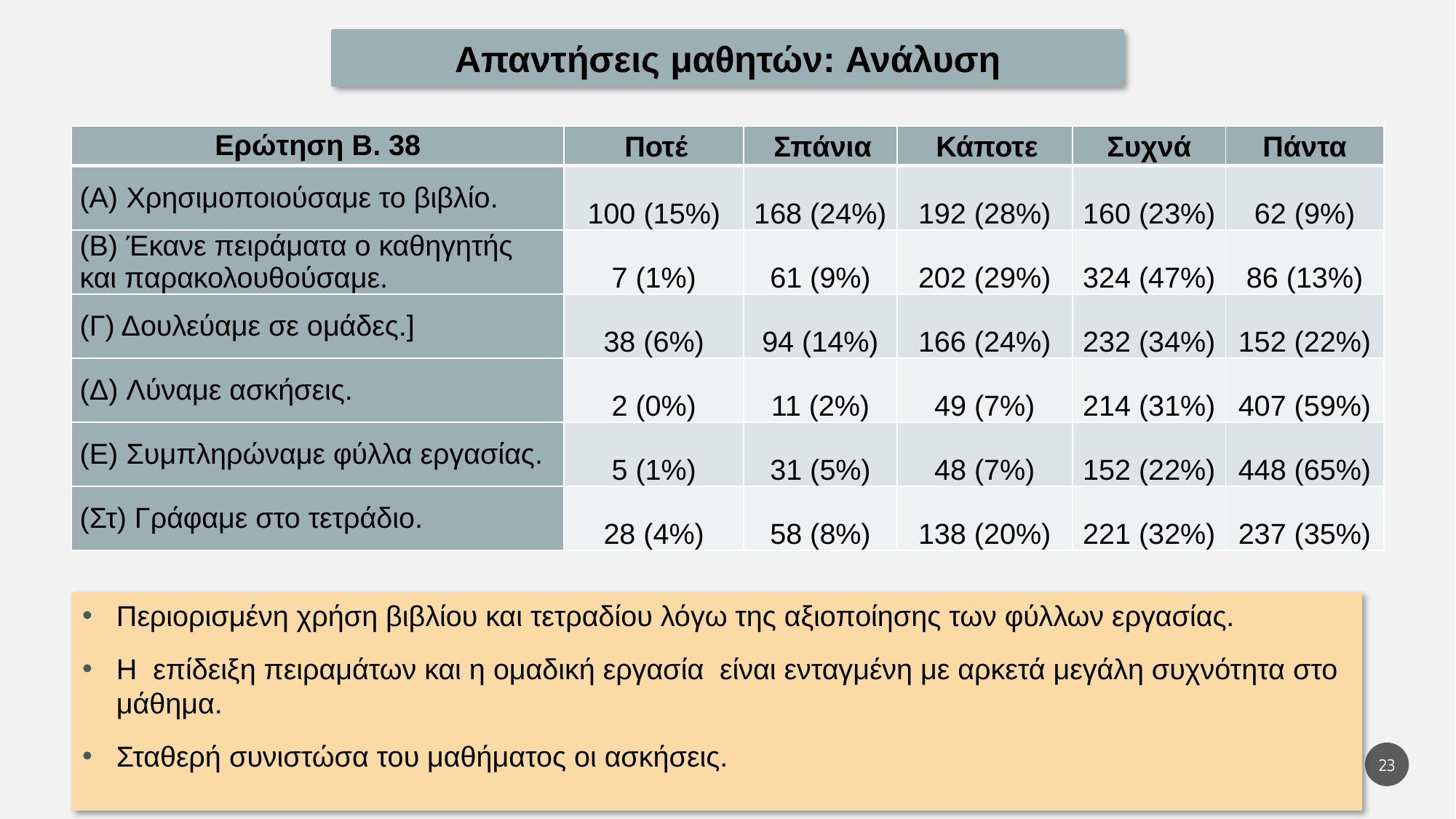

Απαντήσεις μαθητών: Ανάλυση
| Ερώτηση B. 38 | Ποτέ | Σπάνια | Κάποτε | Συχνά | Πάντα |
| --- | --- | --- | --- | --- | --- |
| (Α) Χρησιμοποιούσαμε το βιβλίο. | 100 (15%) | 168 (24%) | 192 (28%) | 160 (23%) | 62 (9%) |
| (Β) Έκανε πειράματα ο καθηγητής και παρακολουθούσαμε. | 7 (1%) | 61 (9%) | 202 (29%) | 324 (47%) | 86 (13%) |
| (Γ) Δουλεύαμε σε ομάδες.] | 38 (6%) | 94 (14%) | 166 (24%) | 232 (34%) | 152 (22%) |
| (Δ) Λύναμε ασκήσεις. | 2 (0%) | 11 (2%) | 49 (7%) | 214 (31%) | 407 (59%) |
| (Ε) Συμπληρώναμε φύλλα εργασίας. | 5 (1%) | 31 (5%) | 48 (7%) | 152 (22%) | 448 (65%) |
| (Στ) Γράφαμε στο τετράδιο. | 28 (4%) | 58 (8%) | 138 (20%) | 221 (32%) | 237 (35%) |
Περιορισμένη χρήση βιβλίου και τετραδίου λόγω της αξιοποίησης των φύλλων εργασίας.

Η  επίδειξη πειραμάτων και η ομαδική εργασία  είναι ενταγμένη με αρκετά μεγάλη συχνότητα στο μάθημα.

Σταθερή συνιστώσα του μαθήματος οι ασκήσεις.

23